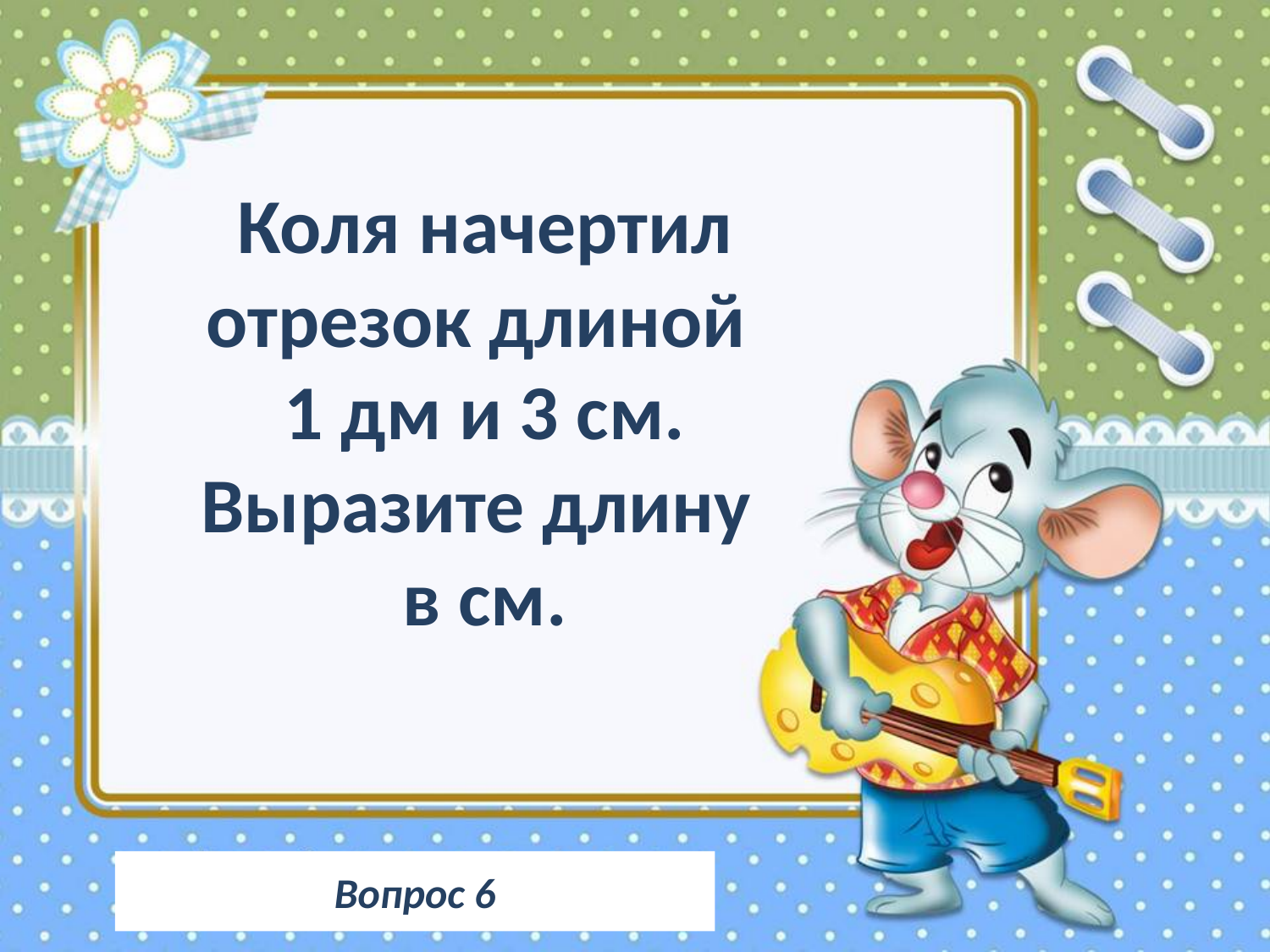

Коля начертил отрезок длиной
1 дм и 3 см. Выразите длину
в см.

Вопрос 6